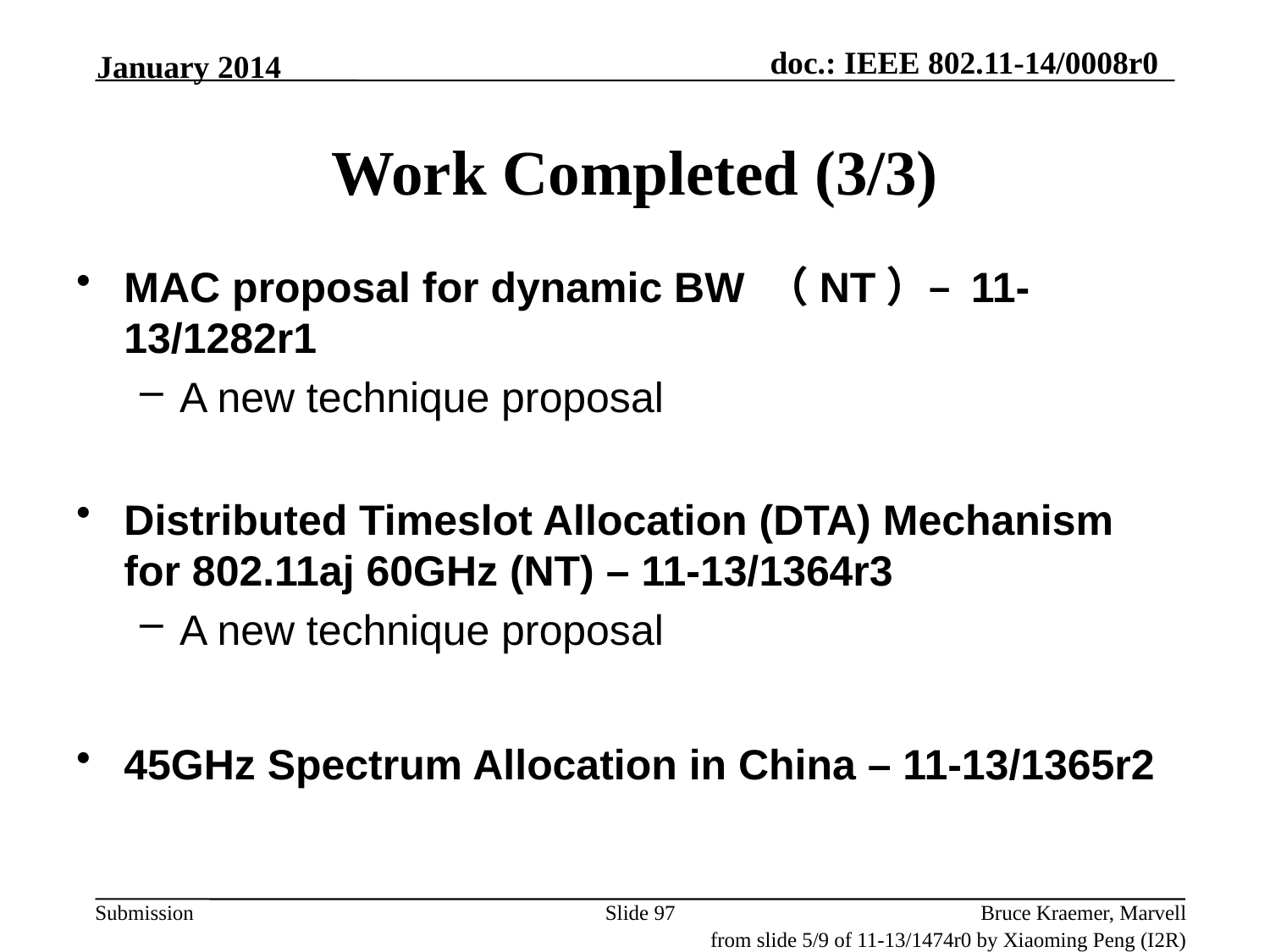

January 2014
# Work Completed (3/3)
MAC proposal for dynamic BW （NT）– 11-13/1282r1
A new technique proposal

Distributed Timeslot Allocation (DTA) Mechanism for 802.11aj 60GHz (NT) – 11-13/1364r3
A new technique proposal

45GHz Spectrum Allocation in China – 11-13/1365r2
Slide 97
Bruce Kraemer, Marvell
from slide 5/9 of 11-13/1474r0 by Xiaoming Peng (I2R)